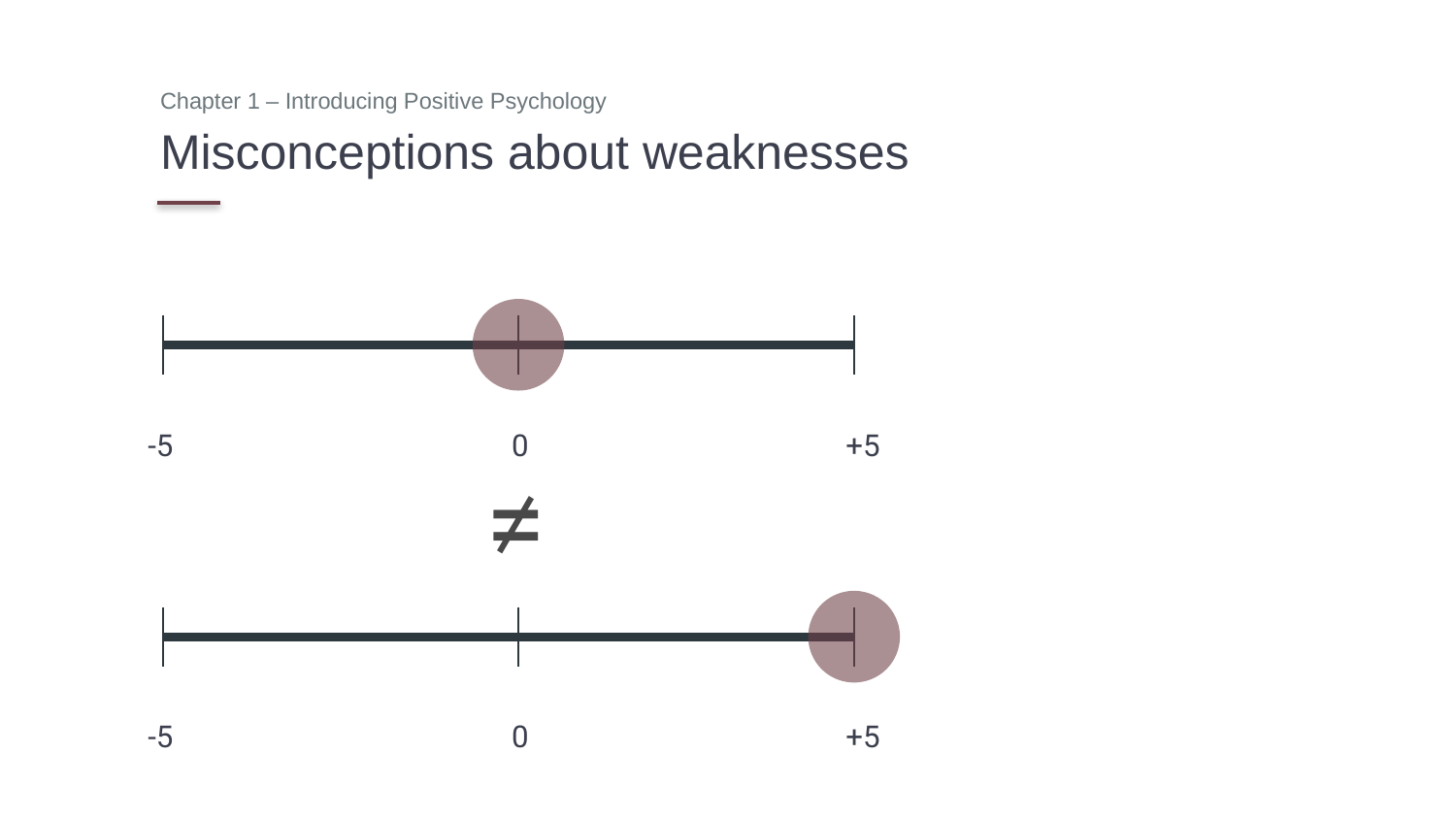

Chapter 1 – Introducing Positive Psychology
# Misconceptions about weaknesses

-5
0
+5
≠

-5
0
+5
≠